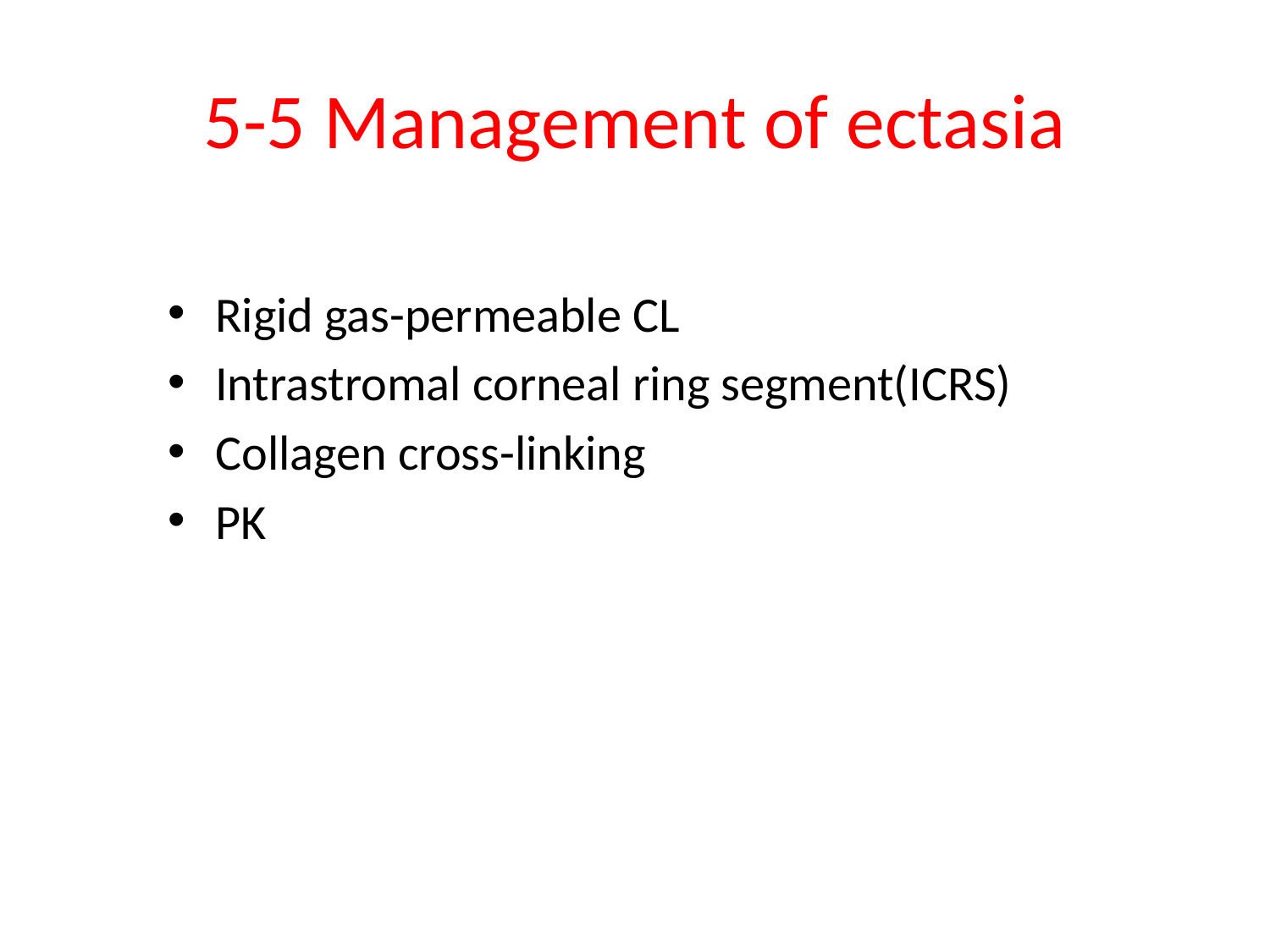

# 5-5 Management of ectasia
Rigid gas-permeable CL
Intrastromal corneal ring segment(ICRS)
Collagen cross-linking
PK